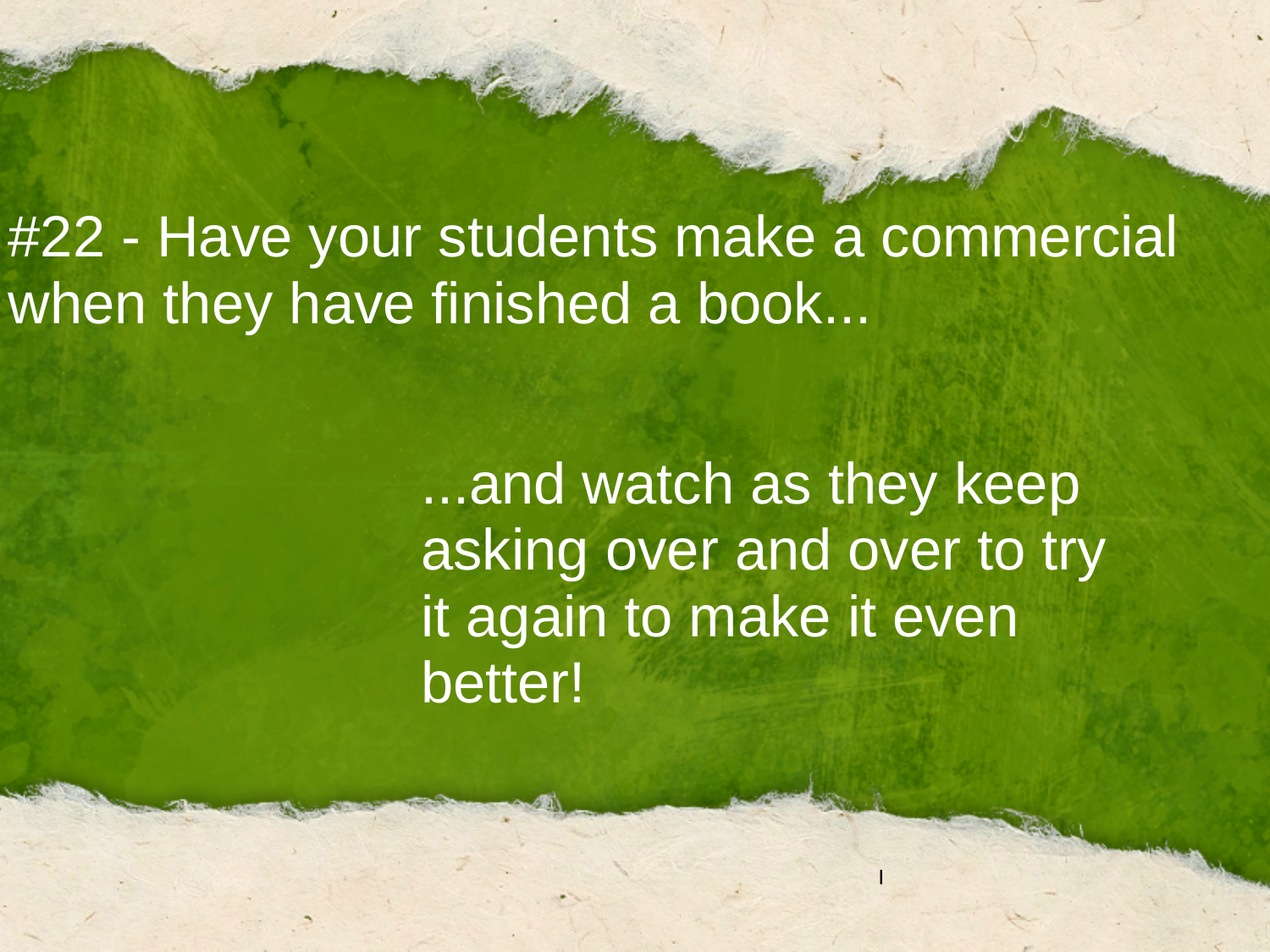

#22 - Have your students make a commercial when they have finished a book...
...and watch as they keep asking over and over to try it again to make it even better!

I